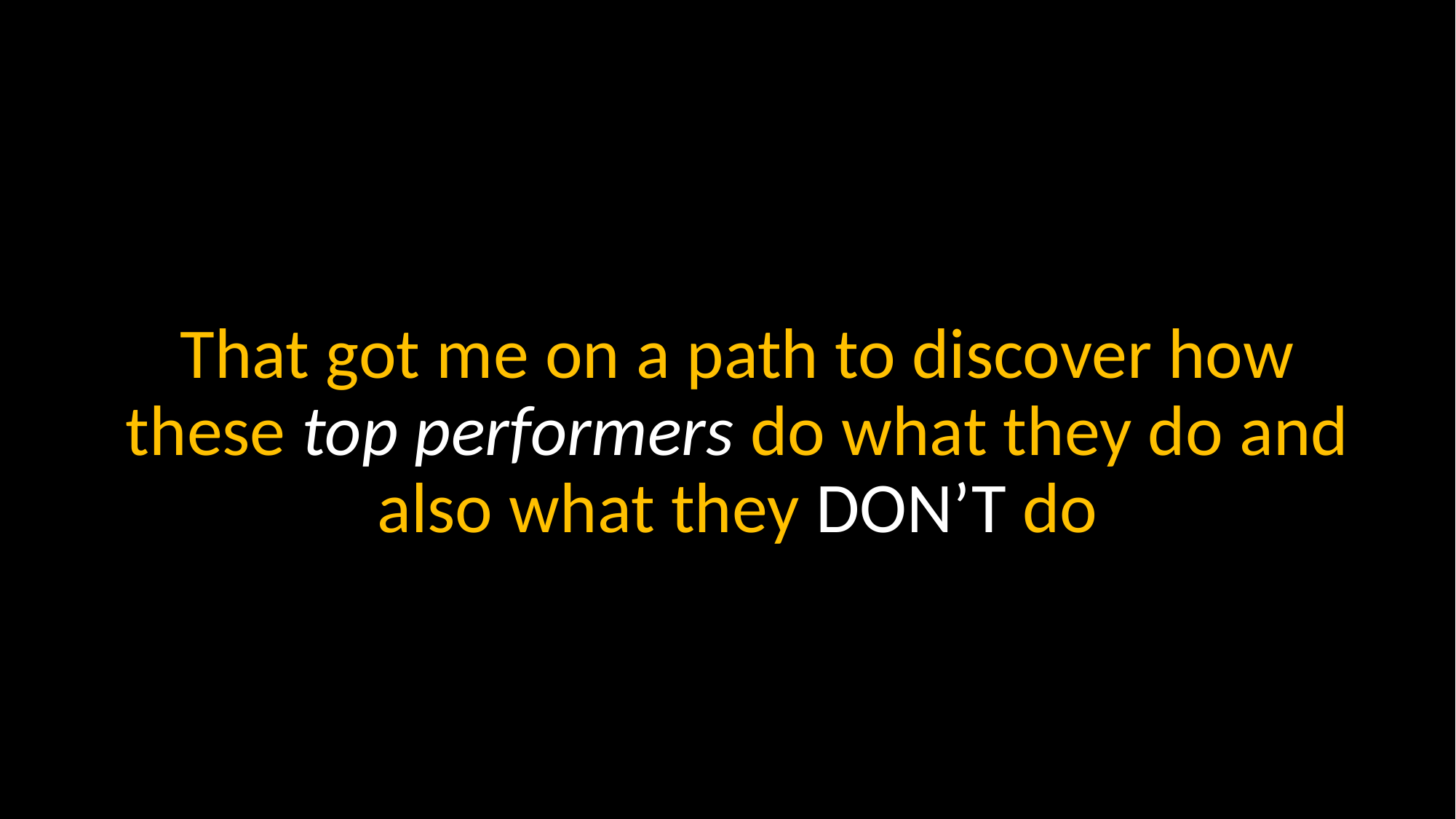

That got me on a path to discover how these top performers do what they do and also what they DON’T do